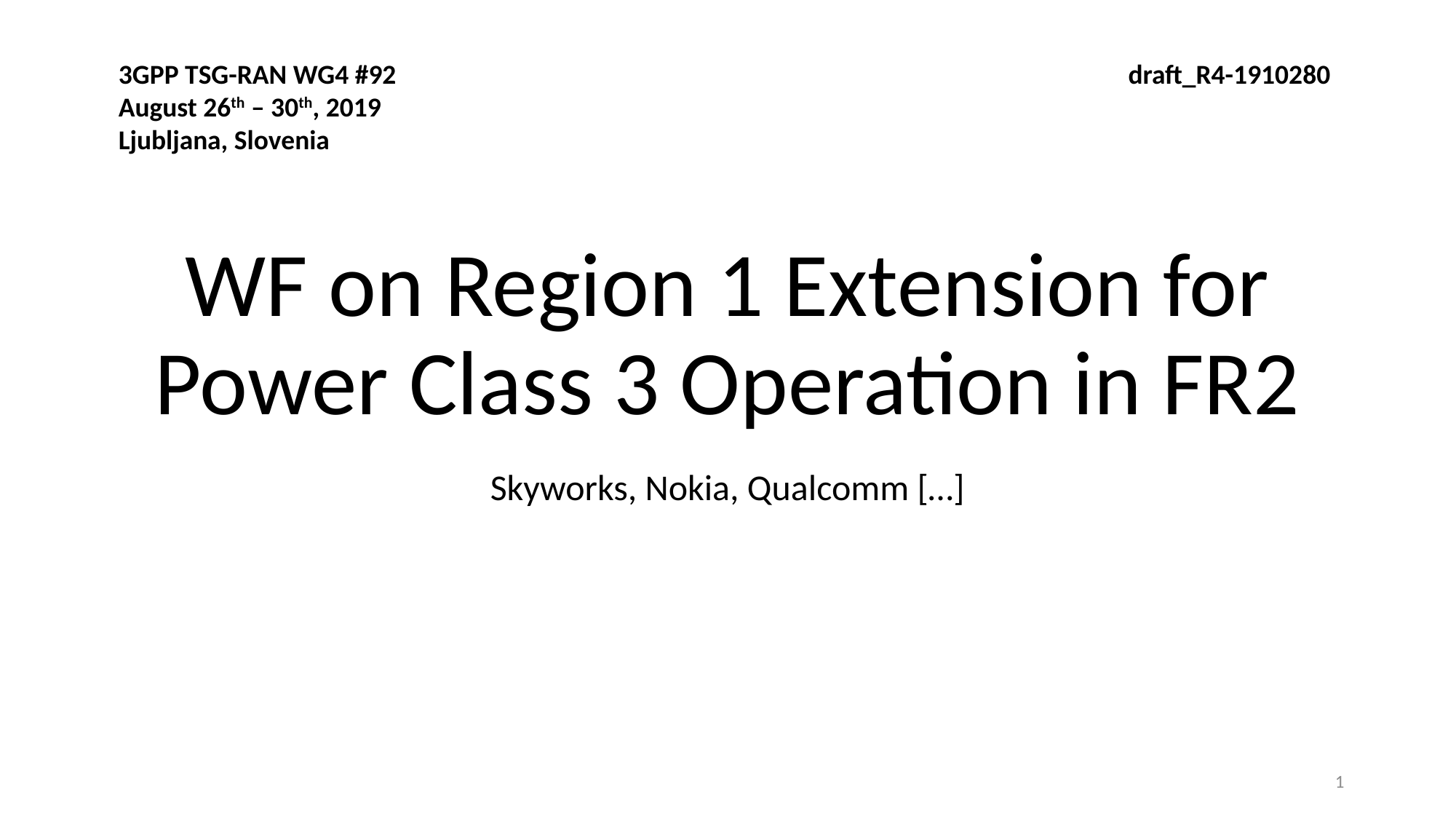

3GPP TSG-RAN WG4 #92
August 26th – 30th, 2019
Ljubljana, Slovenia
draft_R4-1910280
# WF on Region 1 Extension for Power Class 3 Operation in FR2
Skyworks, Nokia, Qualcomm […]
1